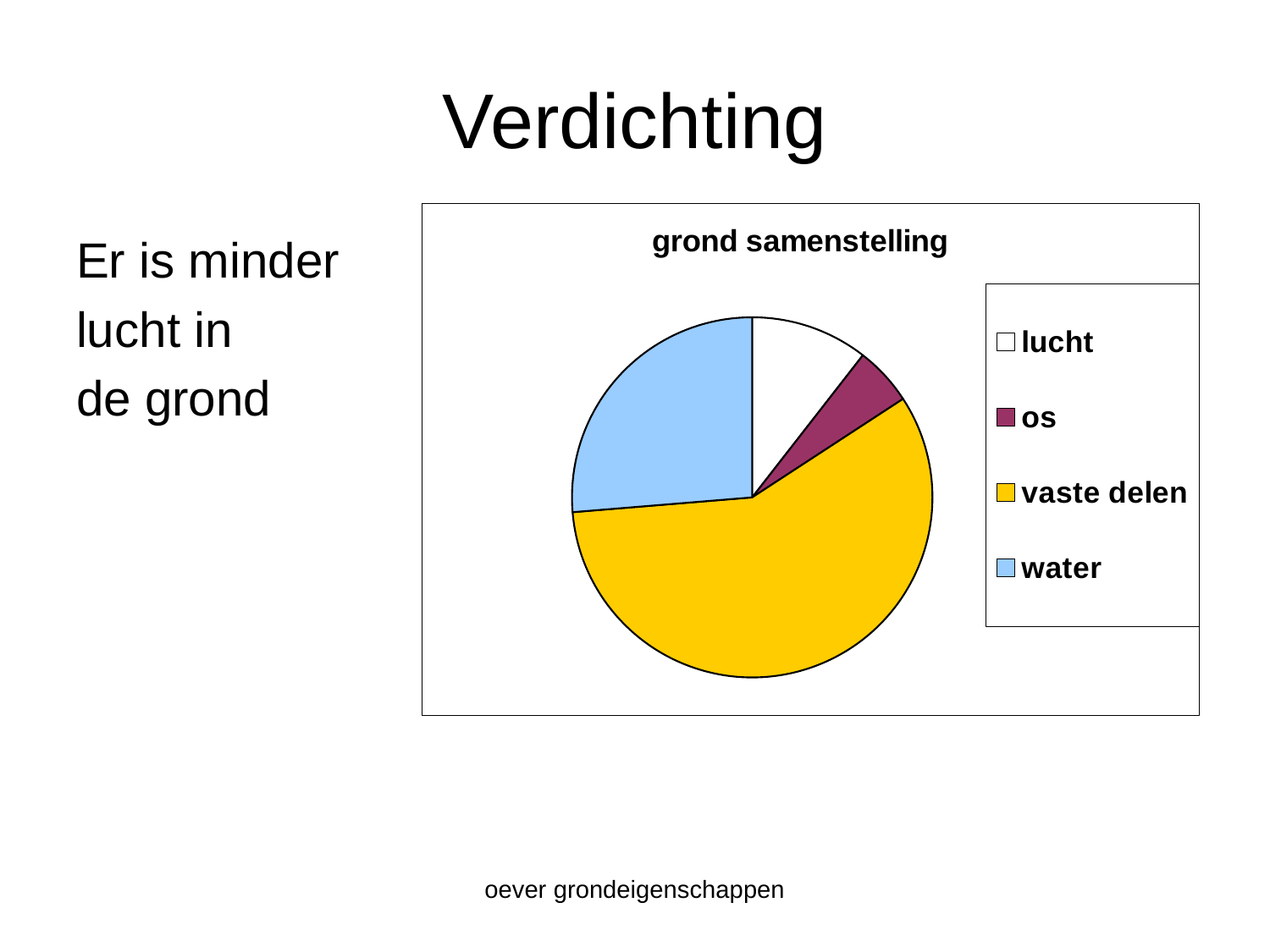

# Verdichting

### Chart: grond samenstelling

| Category |  |
|---|---|
| lucht | 10.0 |
| os | 5.0 |
| vaste delen | 55.0 |
| water | 25.0 |
Er is minder
lucht in
de grond
oever grondeigenschappen